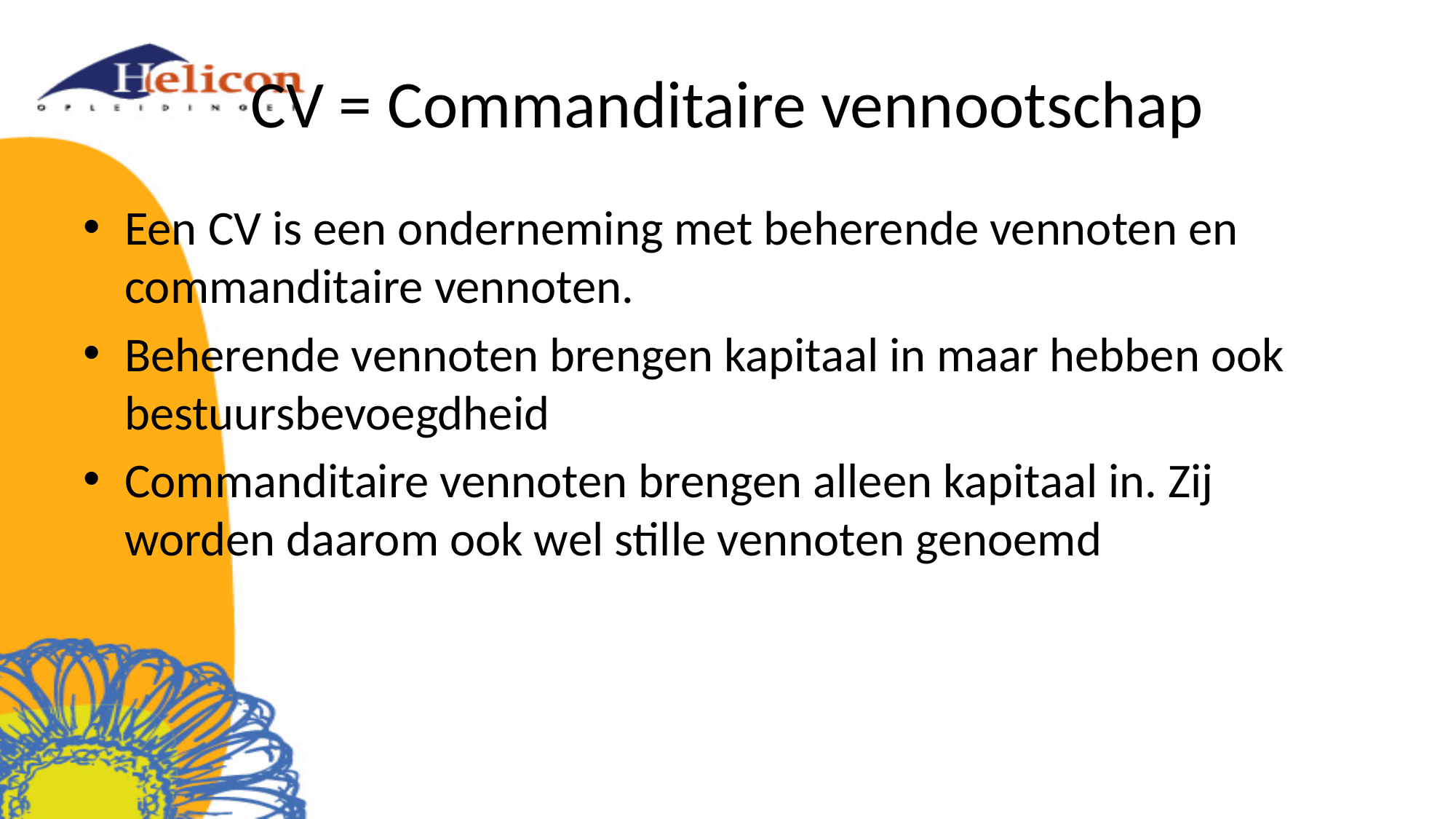

# CV = Commanditaire vennootschap
Een CV is een onderneming met beherende vennoten en commanditaire vennoten.
Beherende vennoten brengen kapitaal in maar hebben ook bestuursbevoegdheid
Commanditaire vennoten brengen alleen kapitaal in. Zij worden daarom ook wel stille vennoten genoemd